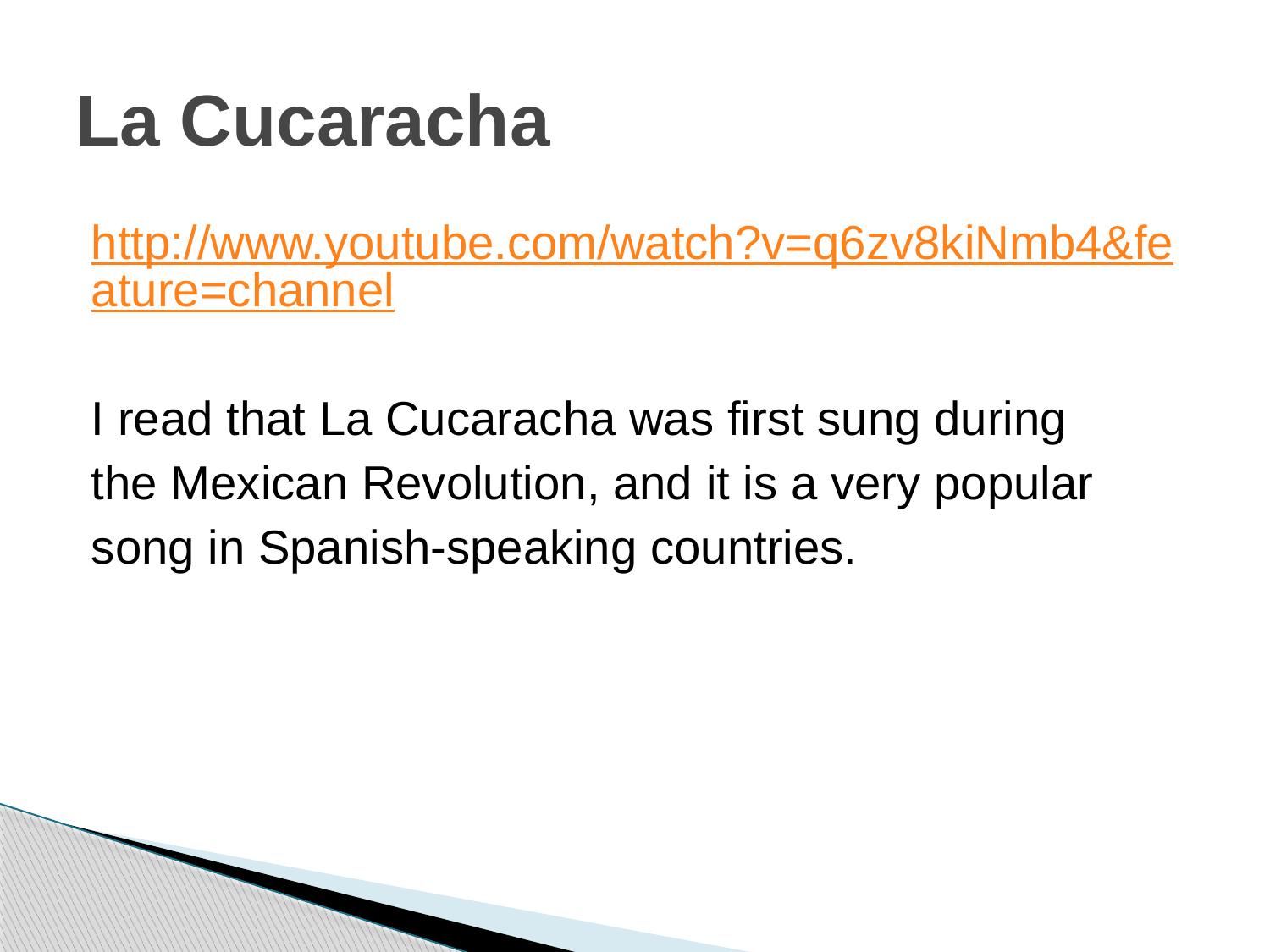

# La Cucaracha
http://www.youtube.com/watch?v=q6zv8kiNmb4&feature=channel

I read that La Cucaracha was first sung during
the Mexican Revolution, and it is a very popular
song in Spanish-speaking countries.